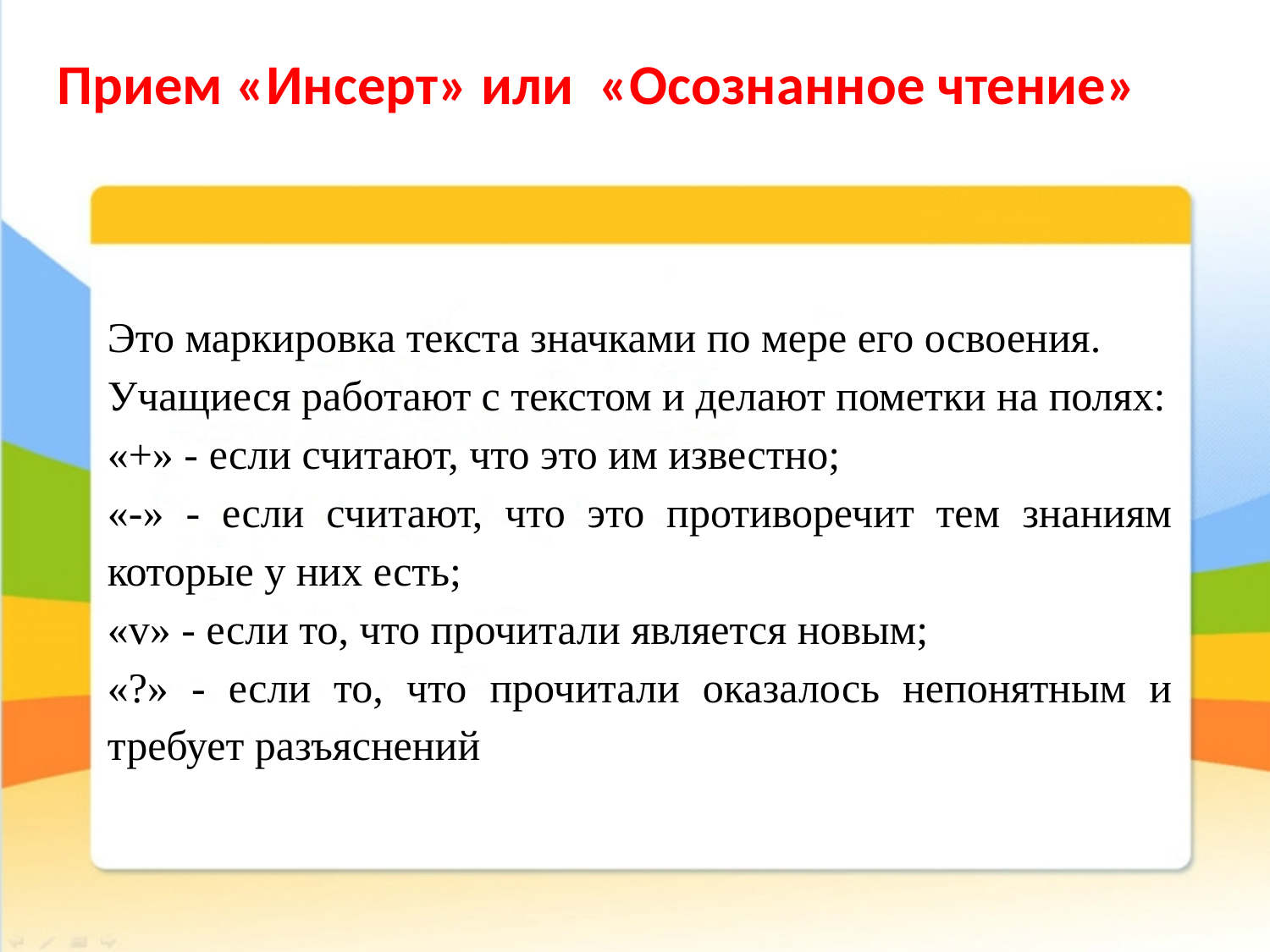

Прием «Инсерт» или  «Осознанное чтение»
Это маркировка текста значками по мере его освоения.
Учащиеся работают с текстом и делают пометки на полях:
«+» - если считают, что это им известно;
«-» - если считают, что это противоречит тем знаниям которые у них есть;
«v» - если то, что прочитали является новым;
«?» - если то, что прочитали оказалось непонятным и требует разъяснений